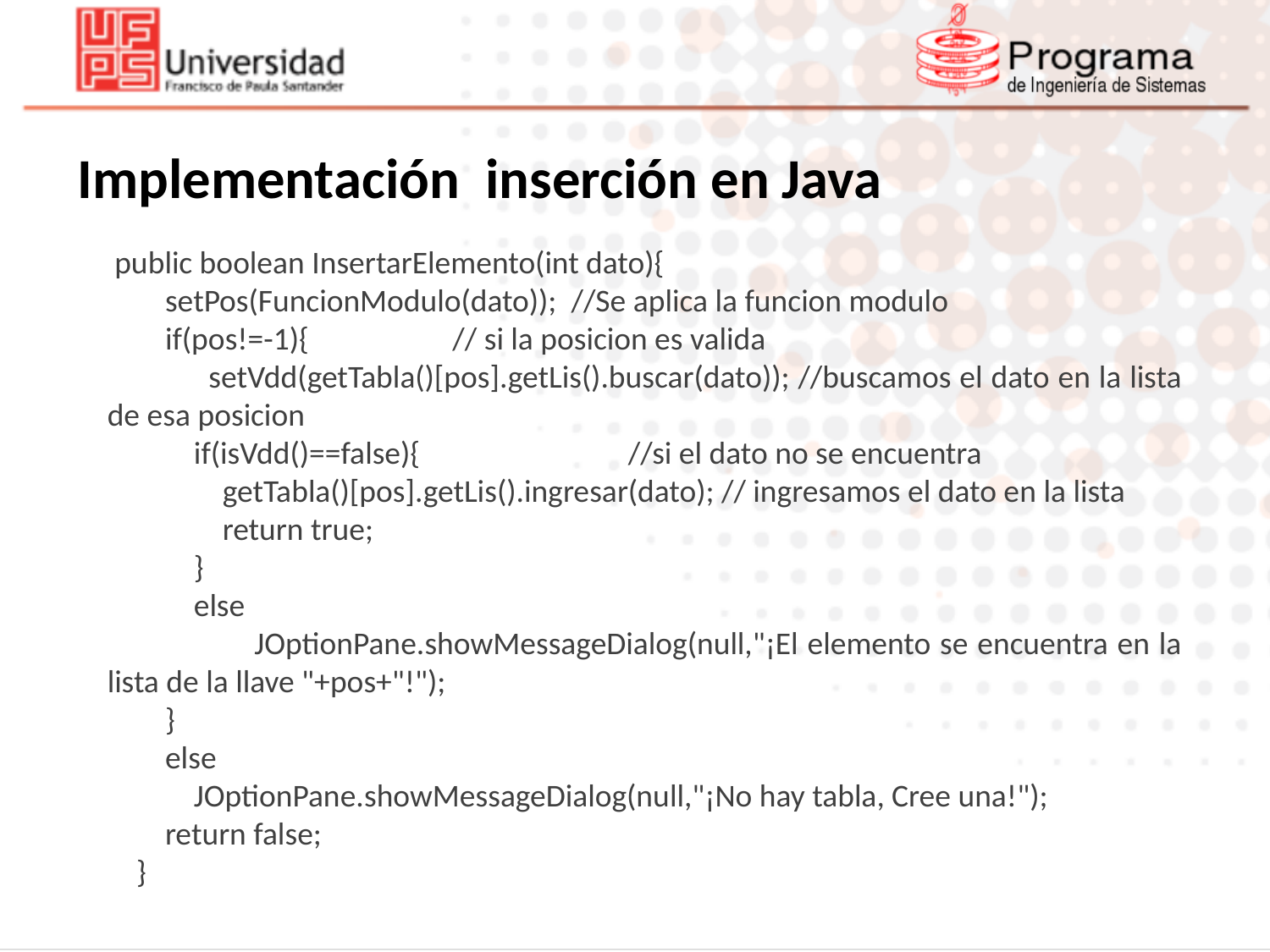

Implementación  inserción en Java
 public boolean InsertarElemento(int dato){
        setPos(FuncionModulo(dato));  //Se aplica la funcion modulo
        if(pos!=-1){                    // si la posicion es valida
            setVdd(getTabla()[pos].getLis().buscar(dato)); //buscamos el dato en la lista de esa posicion
            if(isVdd()==false){                             //si el dato no se encuentra
                getTabla()[pos].getLis().ingresar(dato); // ingresamos el dato en la lista
                return true;
            }
            else
                JOptionPane.showMessageDialog(null,"¡El elemento se encuentra en la lista de la llave "+pos+"!");
        }
        else
            JOptionPane.showMessageDialog(null,"¡No hay tabla, Cree una!");
        return false;
    }